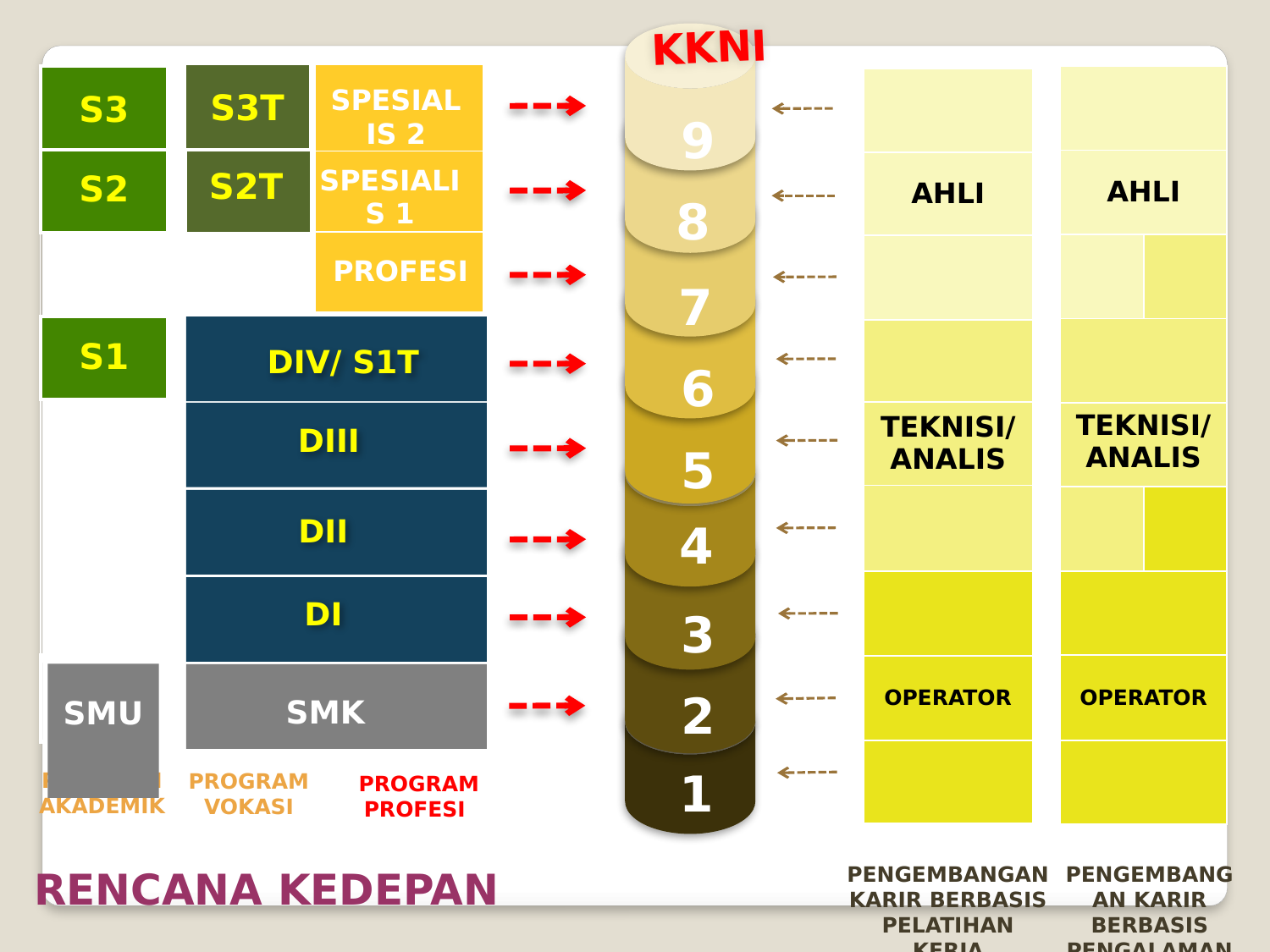

KKNI

9
8
7
6
5
4
3
2
1
|  |
| --- |
|  |
| --- |
|  |
|  |
|  |
| --- |
|  |
|  |
|  |
|  |
|  |
|  |  |
| --- | --- |
| AHLI |  |
|  |  |
|  |  |
| TEKNISI/ ANALIS |  |
|  |  |
|  |  |
| OPERATOR |  |
|  |  |
|  |
| --- |
| AHLI |
|  |
|  |
| TEKNISI/ ANALIS |
|  |
|  |
| OPERATOR |
|  |
SPESIALIS 2
S3T
S3
S2
S1
SMU
|  |
| --- |
SPESIALIS 1
S2T
PROFESI

DIV/ S1T
DIII
DII
DI
SMK

 PROGRAM PROFESI
PROGRAM AKADEMIK
PROGRAM VOKASI
 PENGEMBANGAN KARIR BERBASIS PELATIHAN KERJA
 PENGEMBANGAN KARIR BERBASIS PENGALAMAN
RENCANA KEDEPAN